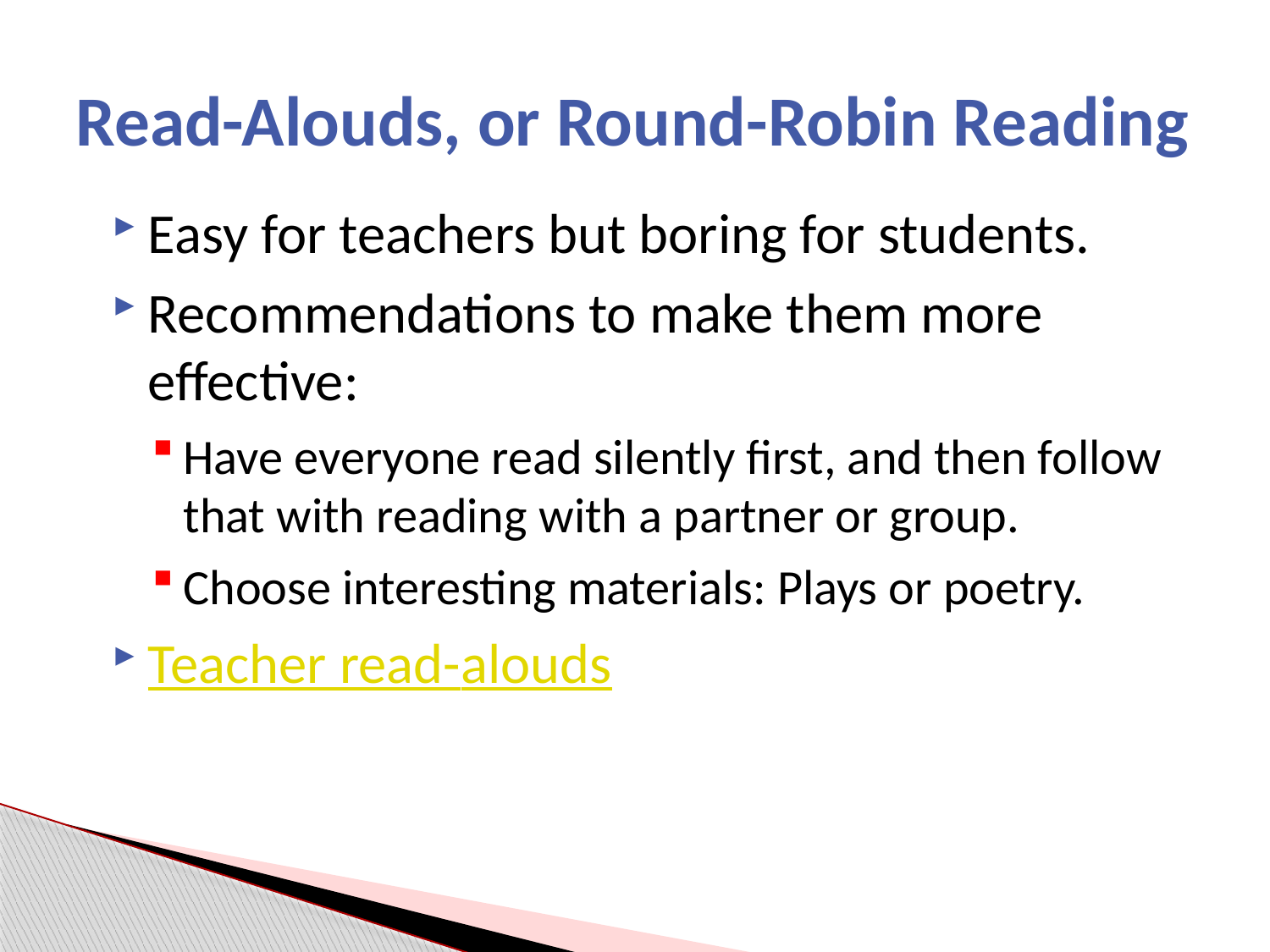

# Read-Alouds, or Round-Robin Reading
Easy for teachers but boring for students.
Recommendations to make them more effective:
Have everyone read silently first, and then follow that with reading with a partner or group.
Choose interesting materials: Plays or poetry.
Teacher read-alouds